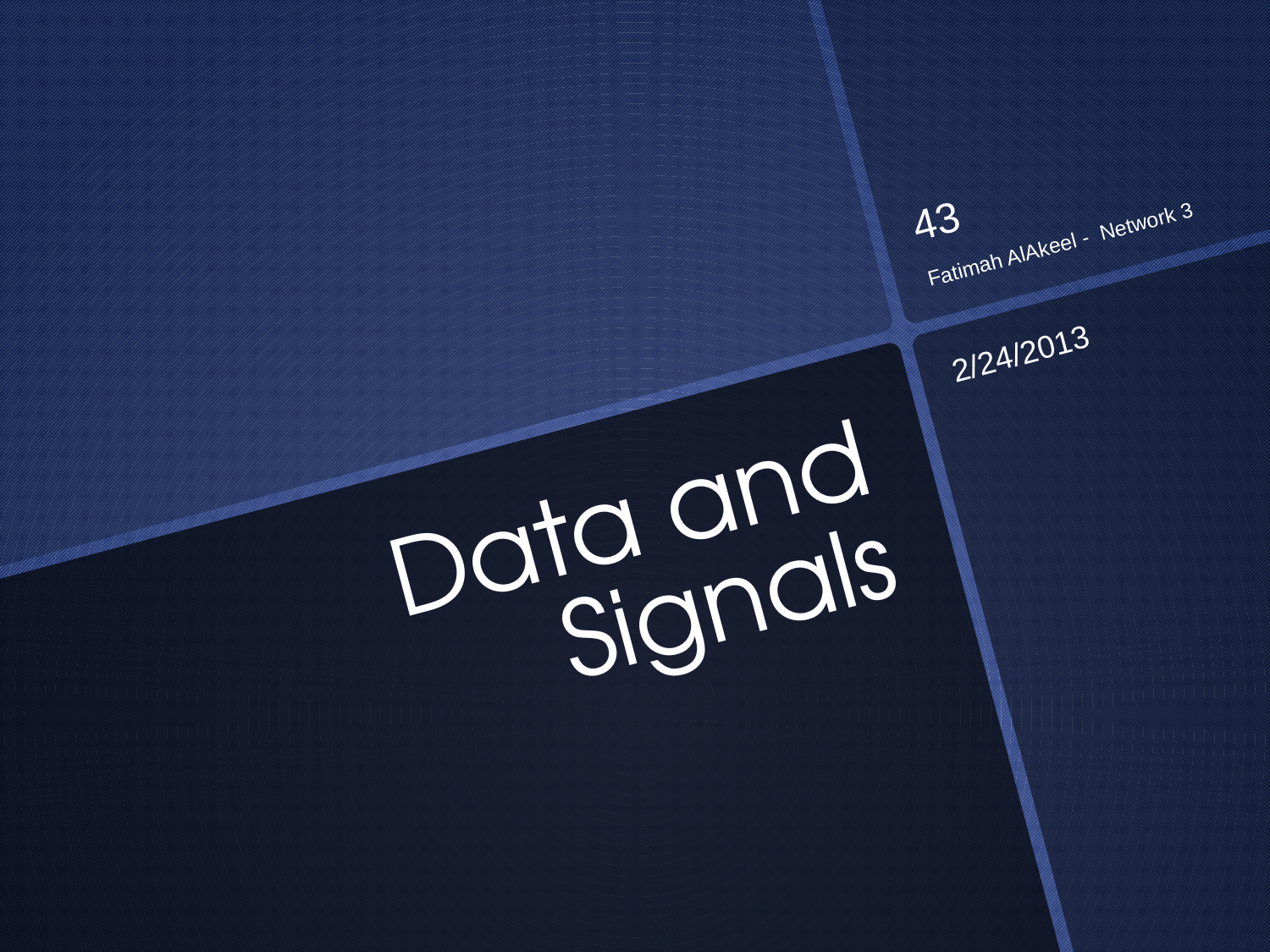

43
Fatimah AlAkeel -  Network 3
2/24/2013
# Data and Signals